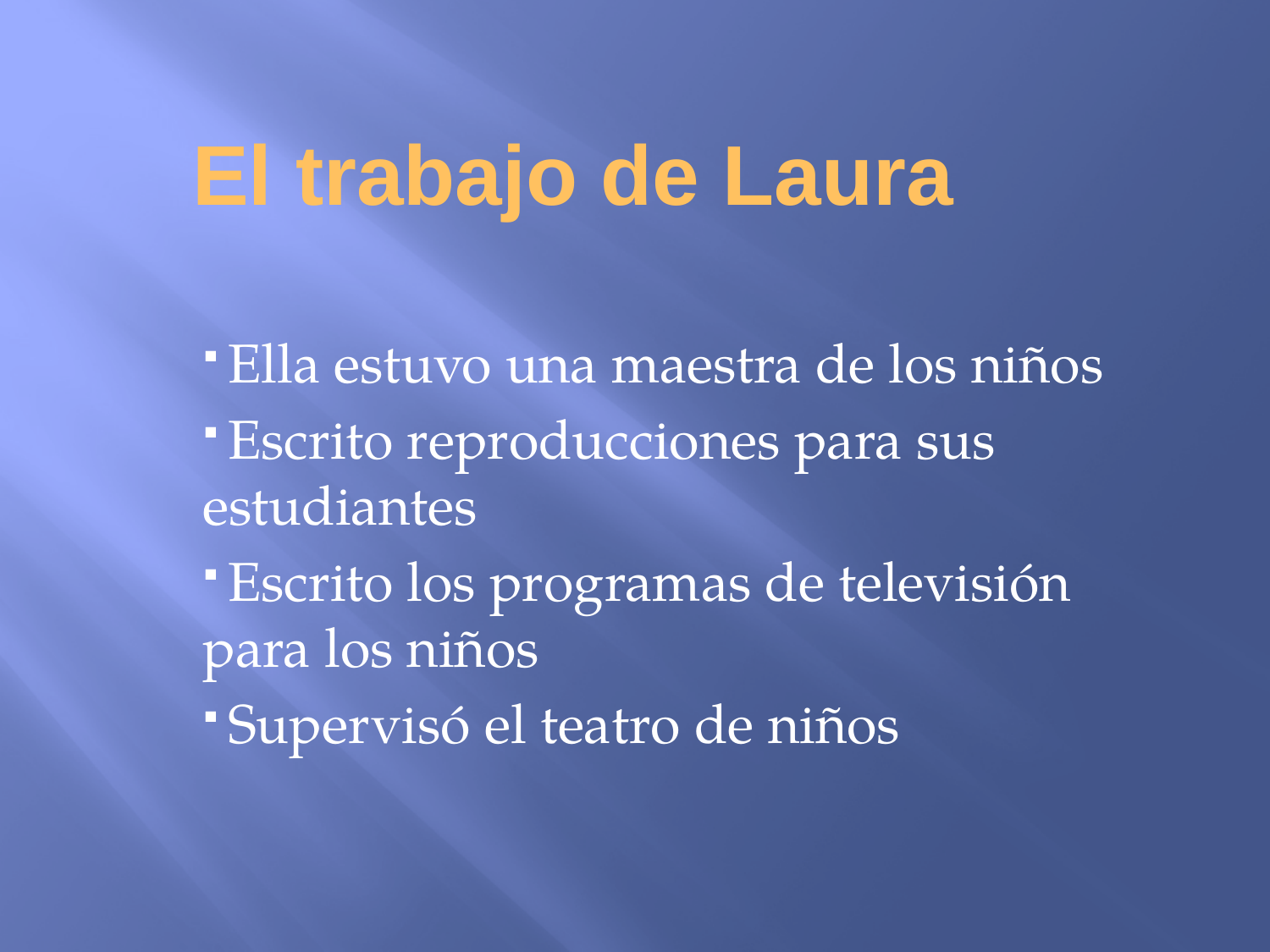

# El trabajo de Laura

 Ella estuvo una maestra de los niños
 Escrito reproducciones para sus estudiantes
 Escrito los programas de televisión para los niños
 Supervisó el teatro de niños